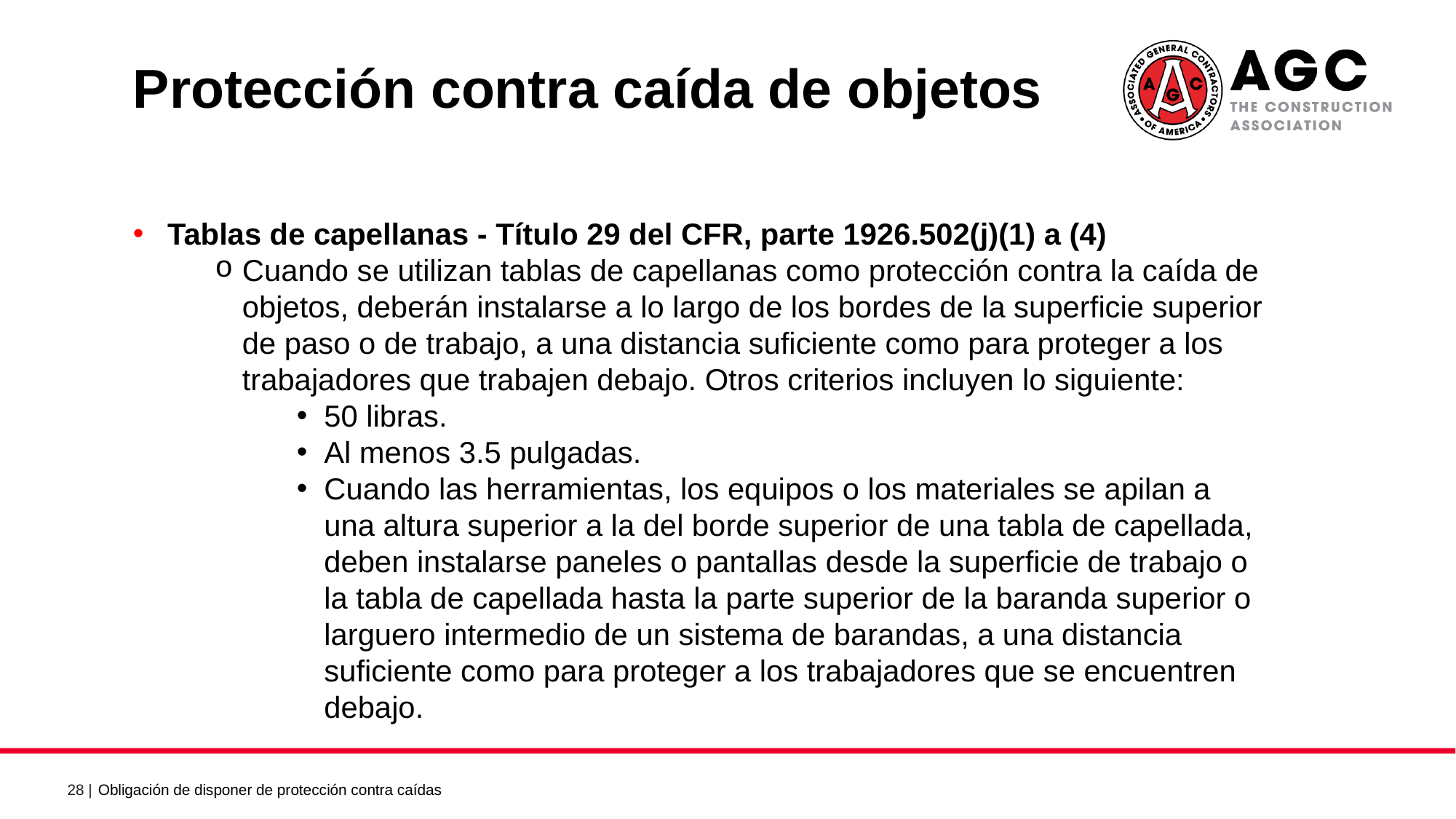

Protección contra caída de objetos 3
Tablas de capellanas - Título 29 del CFR, parte 1926.502(j)(1) a (4)
Cuando se utilizan tablas de capellanas como protección contra la caída de objetos, deberán instalarse a lo largo de los bordes de la superficie superior de paso o de trabajo, a una distancia suficiente como para proteger a los trabajadores que trabajen debajo. Otros criterios incluyen lo siguiente:
50 libras.
Al menos 3.5 pulgadas.
Cuando las herramientas, los equipos o los materiales se apilan a una altura superior a la del borde superior de una tabla de capellada, deben instalarse paneles o pantallas desde la superficie de trabajo o la tabla de capellada hasta la parte superior de la baranda superior o larguero intermedio de un sistema de barandas, a una distancia suficiente como para proteger a los trabajadores que se encuentren debajo.
Obligación de disponer de protección contra caídas